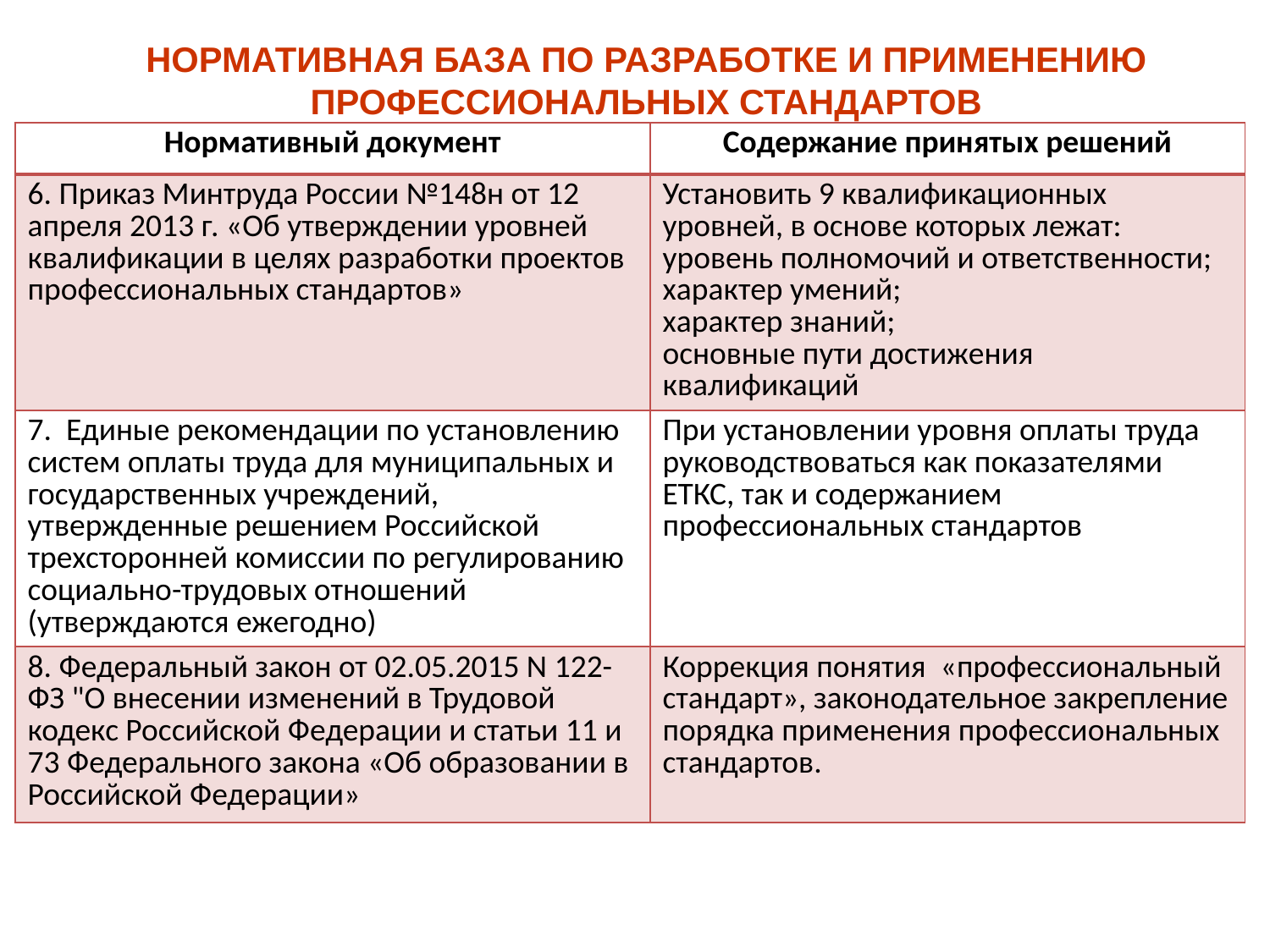

# НОРМАТИВНАЯ БАЗА ПО РАЗРАБОТКЕ И ПРИМЕНЕНИЮ ПРОФЕССИОНАЛЬНЫХ СТАНДАРТОВ
| Нормативный документ | Содержание принятых решений |
| --- | --- |
| 6. Приказ Минтруда России №148н от 12 апреля 2013 г. «Об утверждении уровней квалификации в целях разработки проектов профессиональных стандартов» | Установить 9 квалификационных уровней, в основе которых лежат: уровень полномочий и ответственности; характер умений; характер знаний; основные пути достижения квалификаций |
| 7. Единые рекомендации по установлению систем оплаты труда для муниципальных и государственных учреждений, утвержденные решением Российской трехсторонней комиссии по регулированию социально-трудовых отношений (утверждаются ежегодно) | При установлении уровня оплаты труда руководствоваться как показателями ЕТКС, так и содержанием профессиональных стандартов |
| 8. Федеральный закон от 02.05.2015 N 122-ФЗ "О внесении изменений в Трудовой кодекс Российской Федерации и статьи 11 и 73 Федерального закона «Об образовании в Российской Федерации» | Коррекция понятия «профессиональный стандарт», законодательное закрепление порядка применения профессиональных стандартов. |